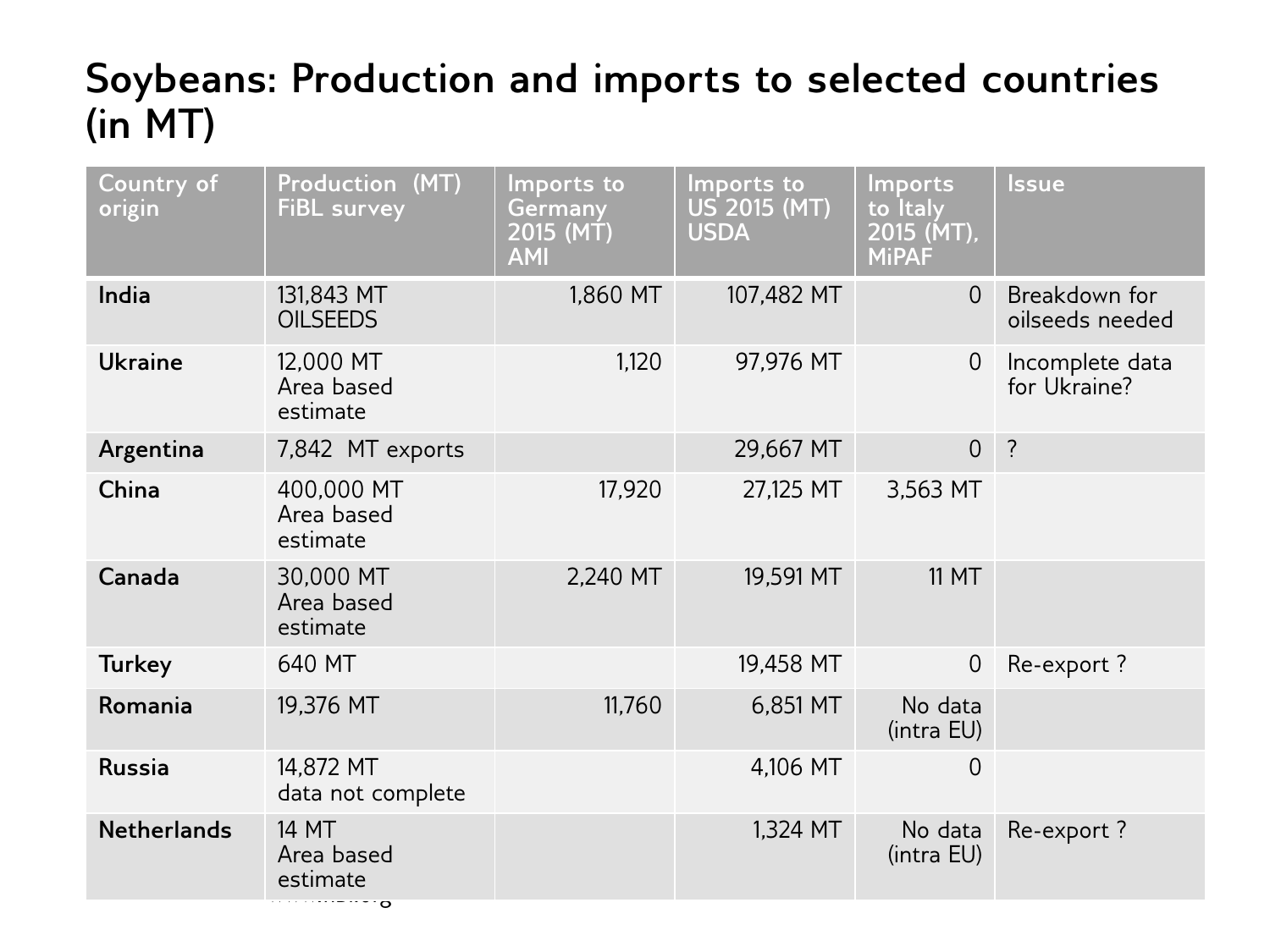

# Soybeans: Production and imports to selected countries (in MT)
| Country of origin | Production (MT) FiBL survey | Imports to Germany 2015 (MT) AMI | Imports to US 2015 (MT) USDA | Imports to Italy 2015 (MT), MiPAF | Issue |
| --- | --- | --- | --- | --- | --- |
| India | 131,843 MT OILSEEDS | 1,860 MT | 107,482 MT | 0 | Breakdown for oilseeds needed |
| Ukraine | 12,000 MT Area based estimate | 1,120 | 97,976 MT | 0 | Incomplete data for Ukraine? |
| Argentina | 7,842 MT exports |  | 29,667 MT | 0 | ? |
| China | 400,000 MT Area based estimate | 17,920 | 27,125 MT | 3,563 MT |  |
| Canada | 30,000 MT Area based estimate | 2,240 MT | 19,591 MT | 11 MT |  |
| Turkey | 640 MT |  | 19,458 MT | 0 | Re-export ? |
| Romania | 19,376 MT | 11,760 | 6,851 MT | No data (intra EU) |  |
| Russia | 14,872 MT data not complete |  | 4,106 MT | 0 |  |
| Netherlands | 14 MT Area based estimate |  | 1,324 MT | No data (intra EU) | Re-export ? |